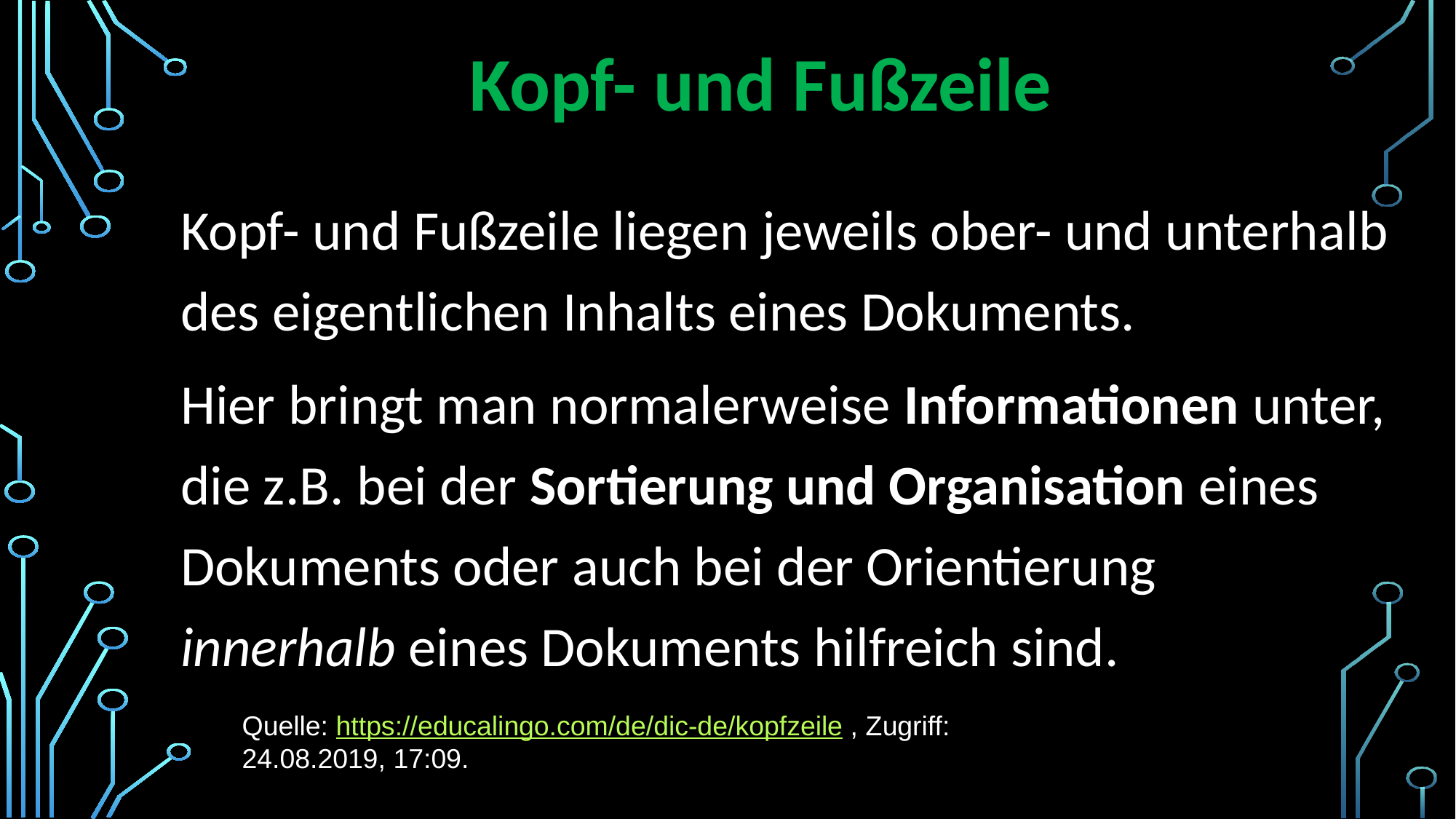

# Kopf- und Fußzeile
Kopf- und Fußzeile liegen jeweils ober- und unterhalb des eigentlichen Inhalts eines Dokuments.
Hier bringt man normalerweise Informationen unter, die z.B. bei der Sortierung und Organisation eines Dokuments oder auch bei der Orientierung 
innerhalb eines Dokuments hilfreich sind.

Quelle: https://educalingo.com/de/dic-de/kopfzeile , Zugriff: 24.08.2019, 17:09.